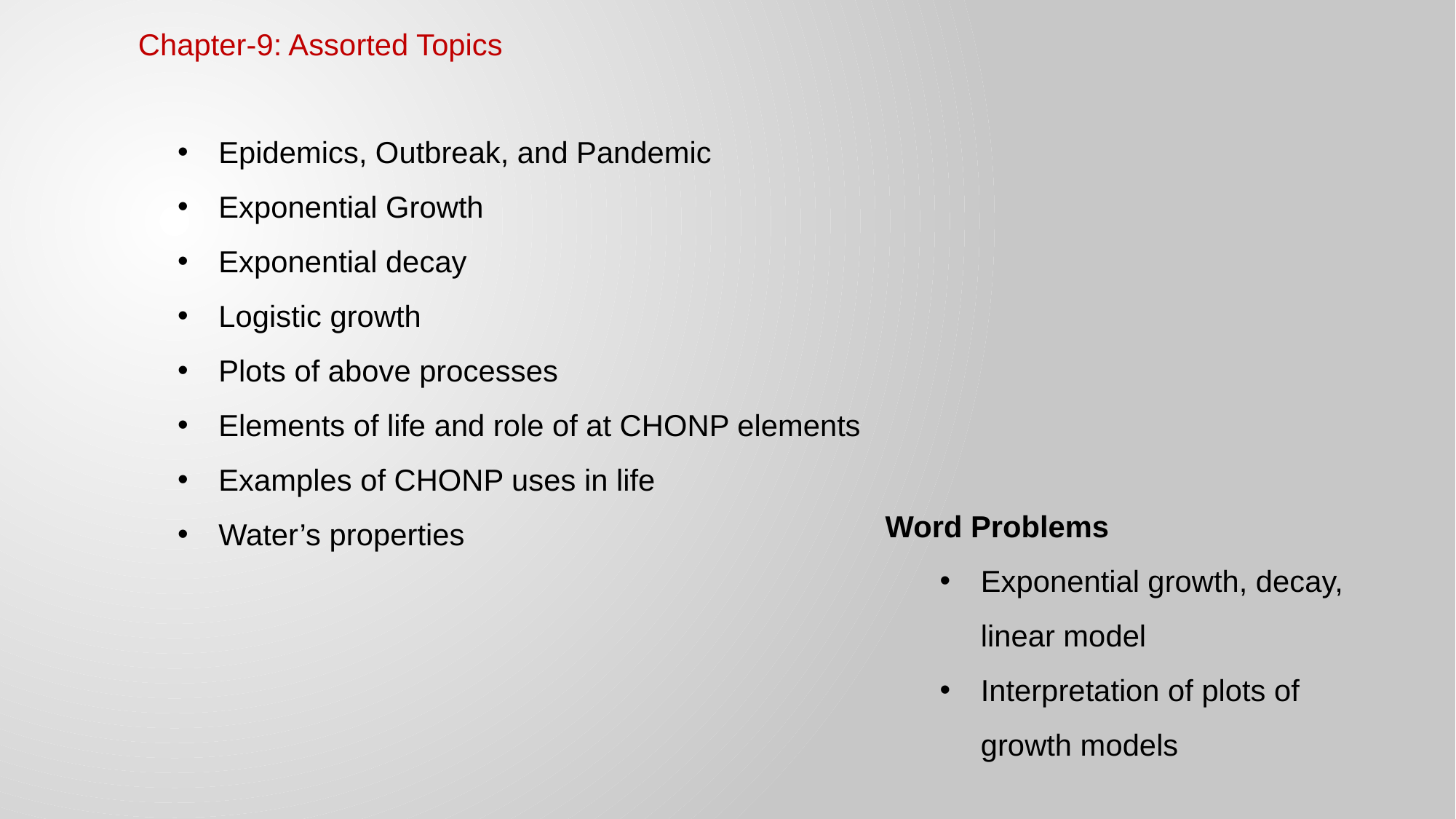

Chapter-9: Assorted Topics
Epidemics, Outbreak, and Pandemic
Exponential Growth
Exponential decay
Logistic growth
Plots of above processes
Elements of life and role of at CHONP elements
Examples of CHONP uses in life
Water’s properties

Word Problems
Exponential growth, decay, linear model
Interpretation of plots of growth models